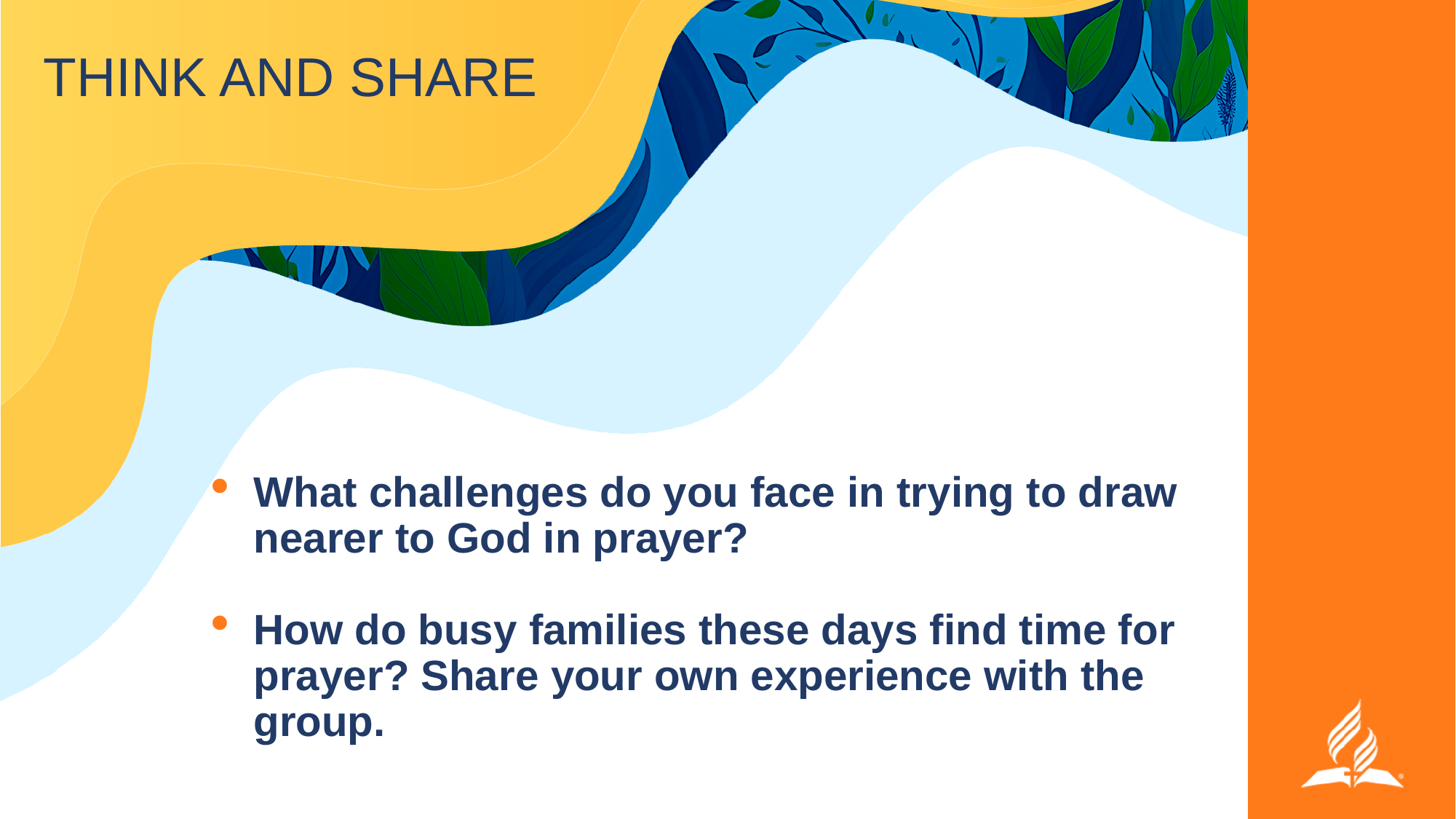

# THINK AND SHARE
What challenges do you face in trying to draw nearer to God in prayer?

How do busy families these days find time for prayer? Share your own experience with the group.